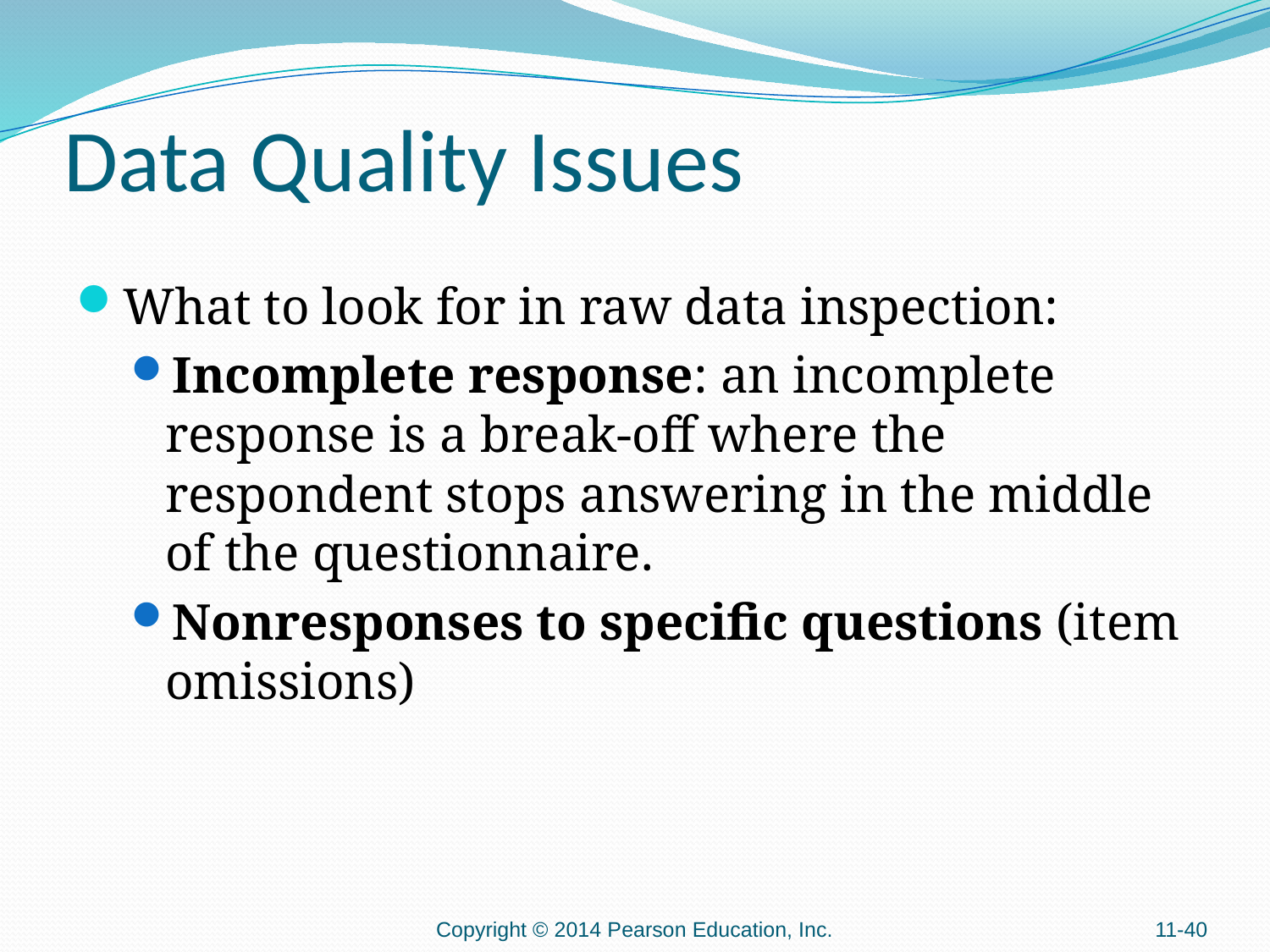

# Data Quality Issues
What to look for in raw data inspection:
Incomplete response: an incomplete response is a break-off where the respondent stops answering in the middle of the questionnaire.
Nonresponses to specific questions (item omissions)